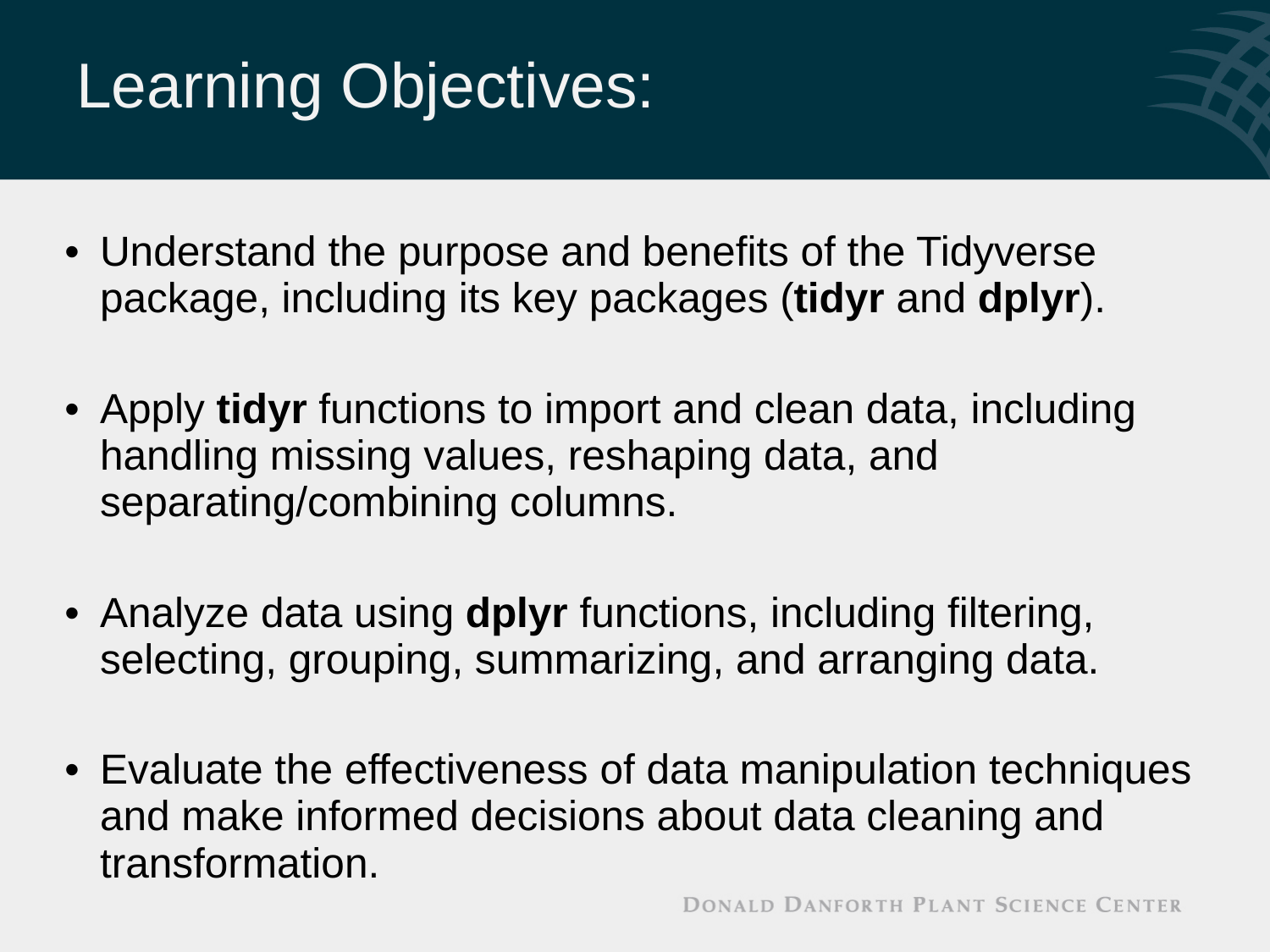

# Learning Objectives:
Understand the purpose and benefits of the Tidyverse package, including its key packages (tidyr and dplyr).

Apply tidyr functions to import and clean data, including handling missing values, reshaping data, and separating/combining columns.

Analyze data using dplyr functions, including filtering, selecting, grouping, summarizing, and arranging data.

Evaluate the effectiveness of data manipulation techniques and make informed decisions about data cleaning and transformation.